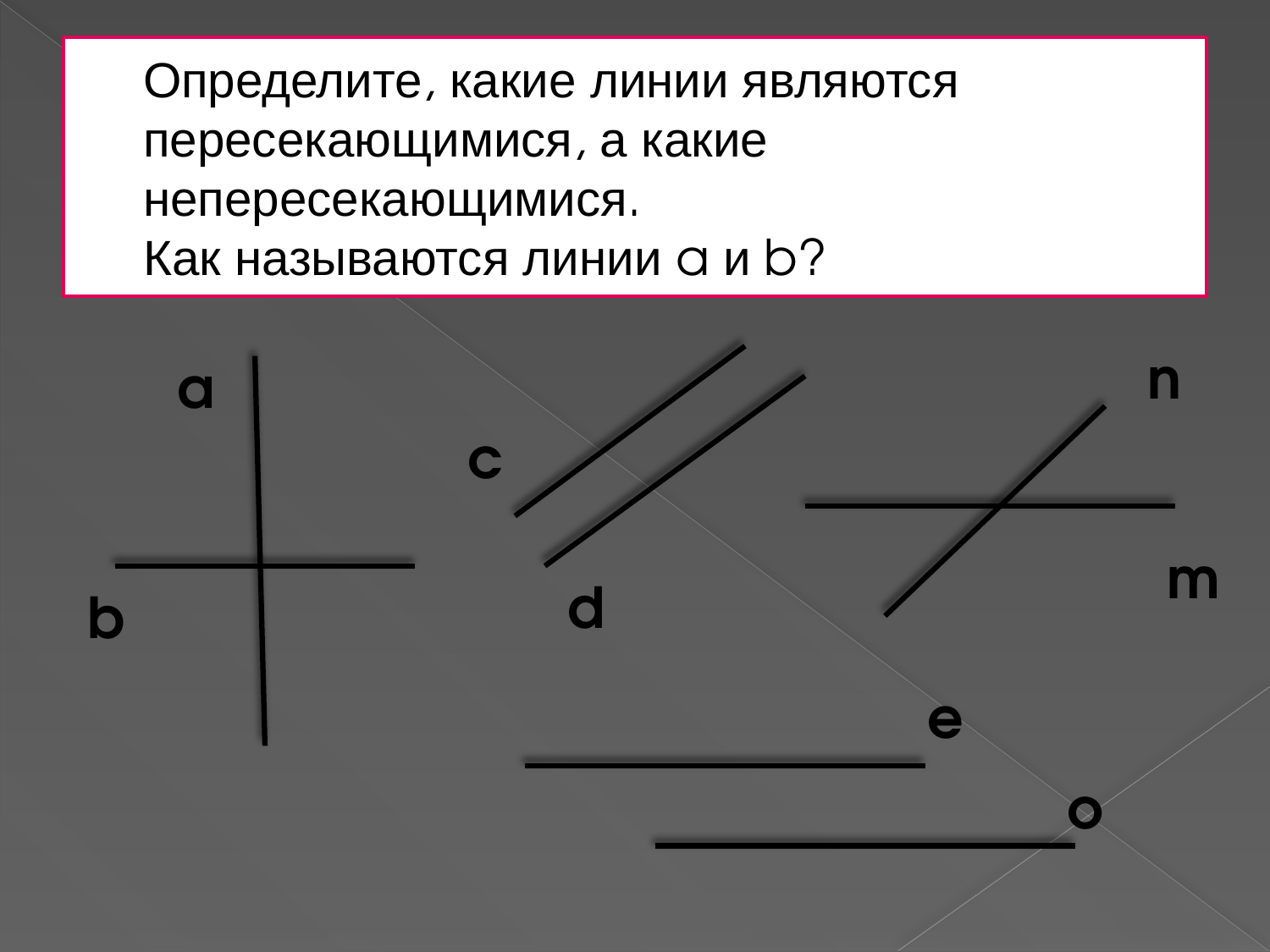

# Определите, какие линии являются пересекающимися, а какие непересекающимися. Как называются линии a и b?
n
a
c
m
d
b
e
o